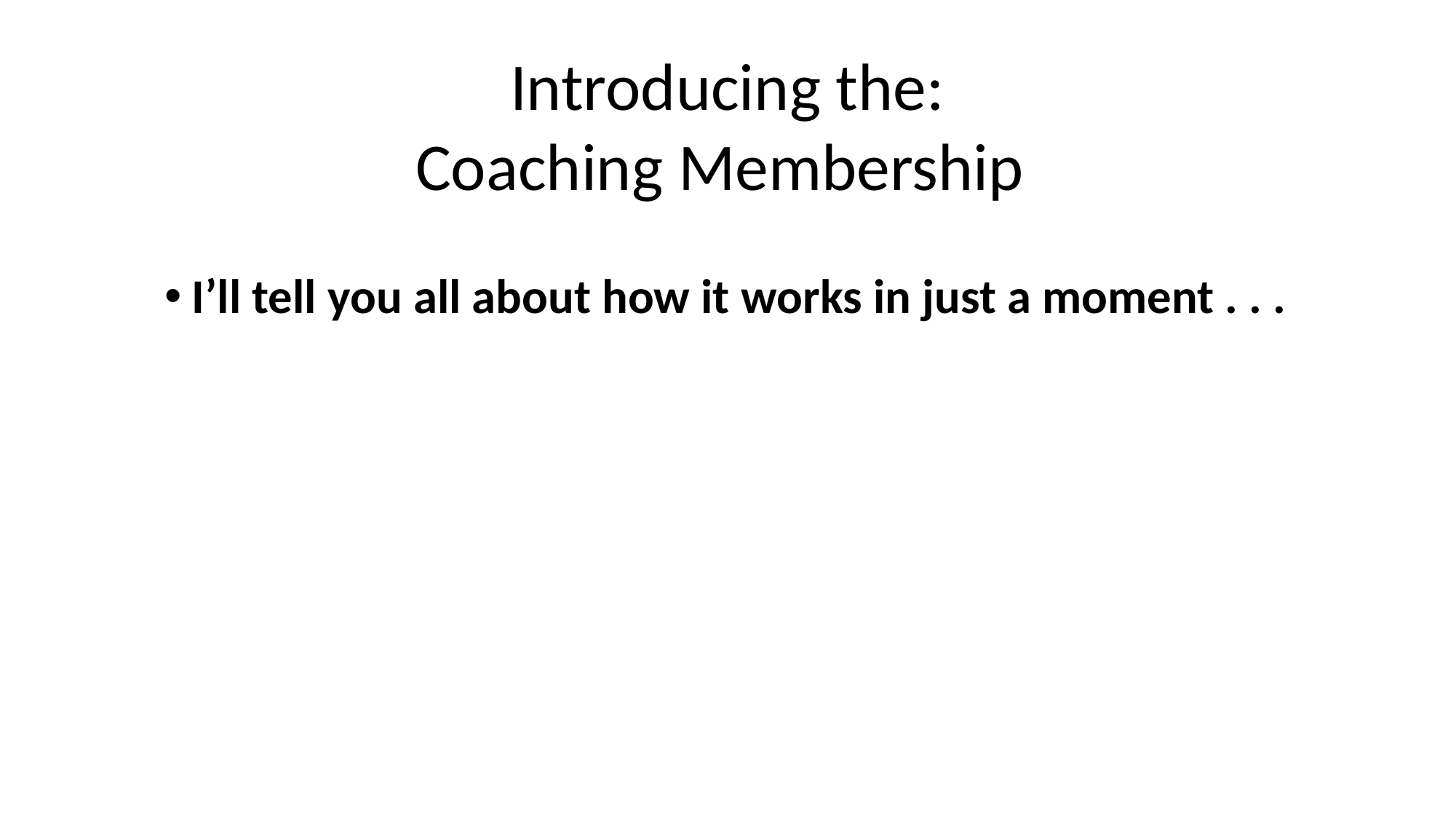

# Introducing the: Coaching Membership
I’ll tell you all about how it works in just a moment . . .